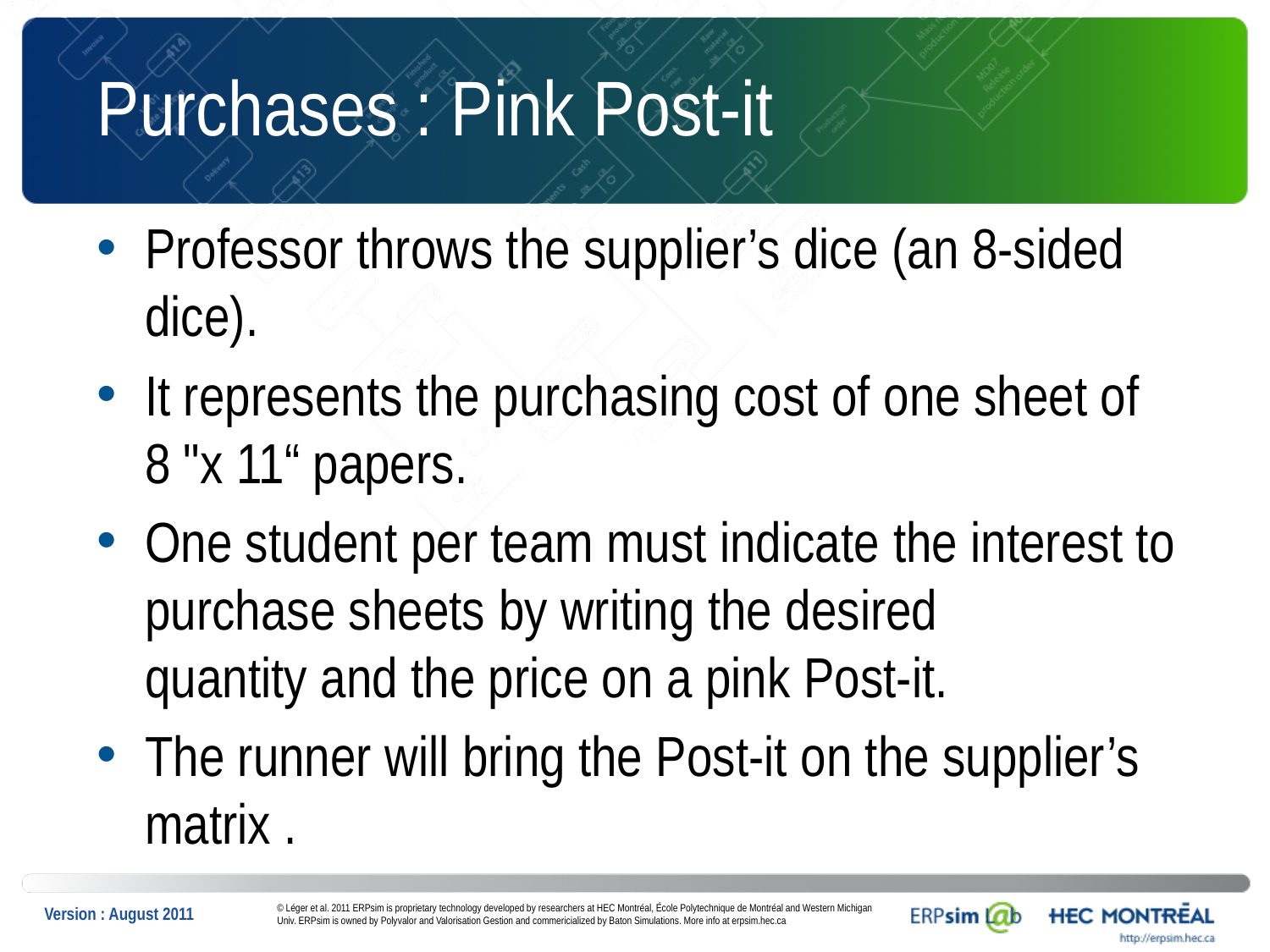

# Purchases : Pink Post-it
Professor throws the supplier’s dice (an 8-sided dice).
It represents the purchasing cost of one sheet of 8 "x 11“ papers.
One student per team must indicate the interest to purchase sheets by writing the desired quantity and the price on a pink Post-it.
The runner will bring the Post-it on the supplier’s matrix .